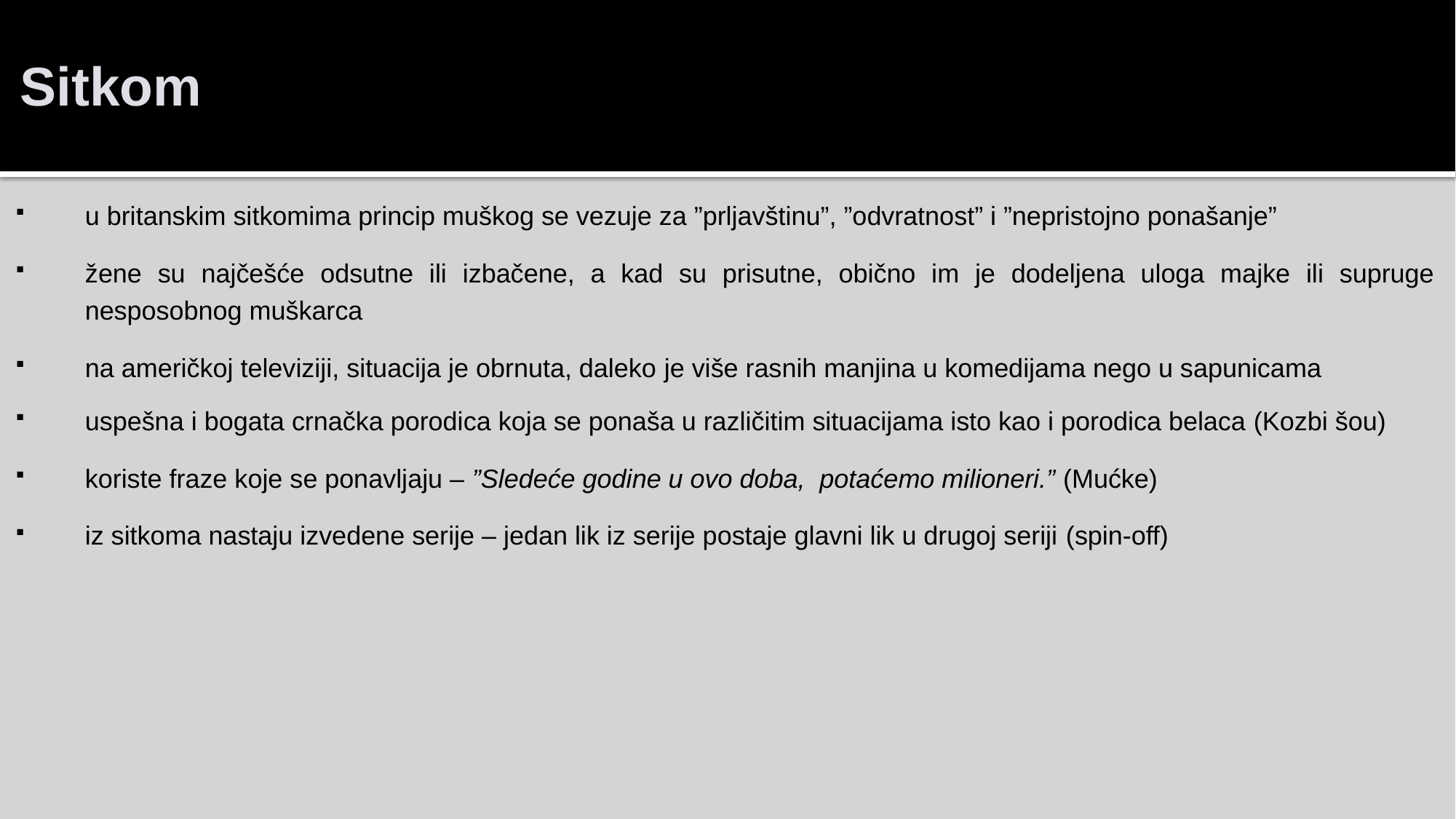

# Sitkom
u britanskim sitkomima princip muškog se vezuje za ”prljavštinu”, ”odvratnost” i ”nepristojno ponašanje”

žene su najčešće odsutne ili izbačene, a kad su prisutne, obično im je dodeljena uloga majke ili supruge nesposobnog muškarca

na američkoj televiziji, situacija je obrnuta, daleko je više rasnih manjina u komedijama nego u sapunicama

uspešna i bogata crnačka porodica koja se ponaša u različitim situacijama isto kao i porodica belaca (Kozbi šou)

koriste fraze koje se ponavljaju – ”Sledeće godine u ovo doba,  potaćemo milioneri.” (Mućke)

iz sitkoma nastaju izvedene serije – jedan lik iz serije postaje glavni lik u drugoj seriji (spin-off)